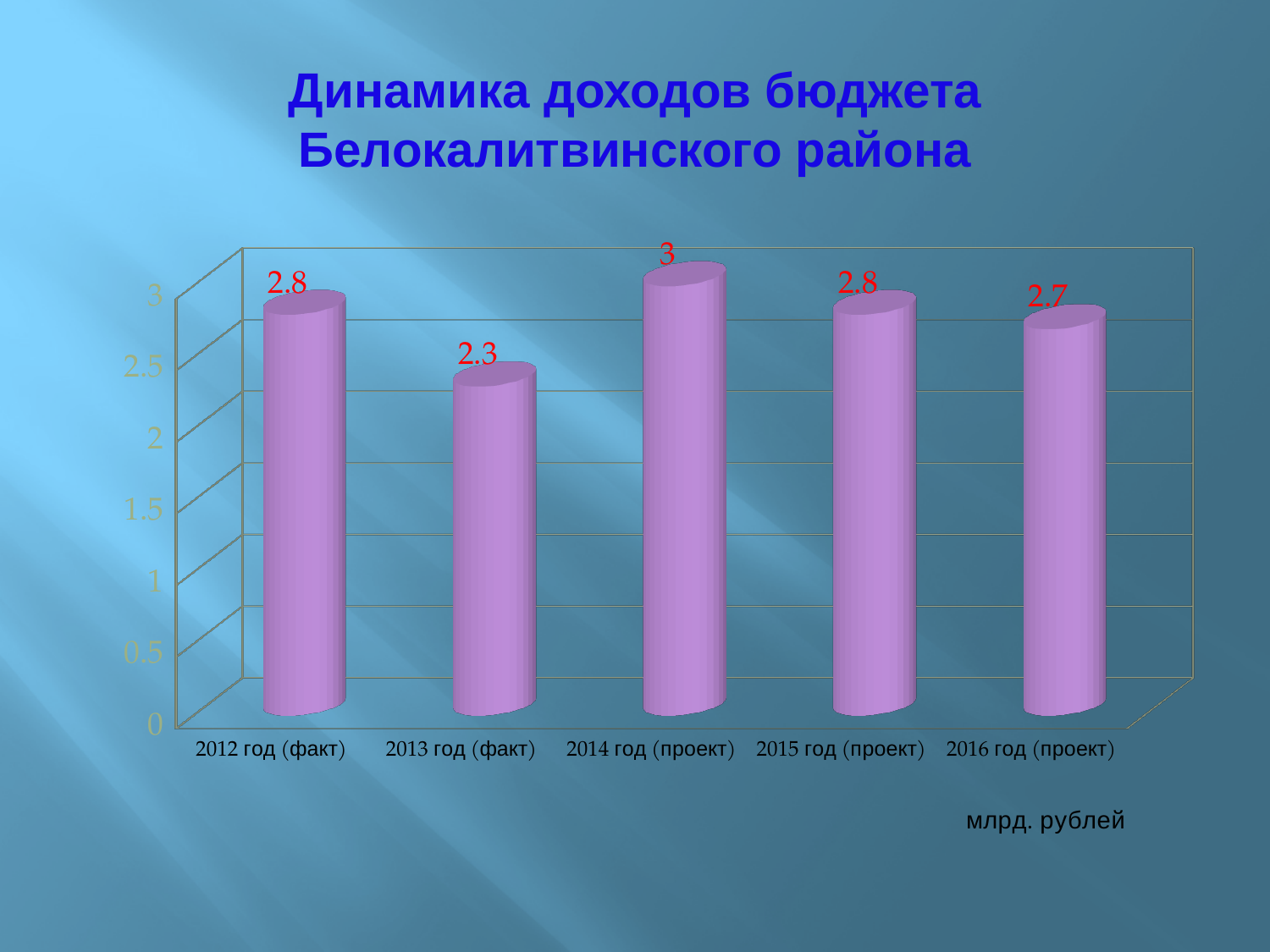

# Динамика доходов бюджета Белокалитвинского района

[unsupported chart]